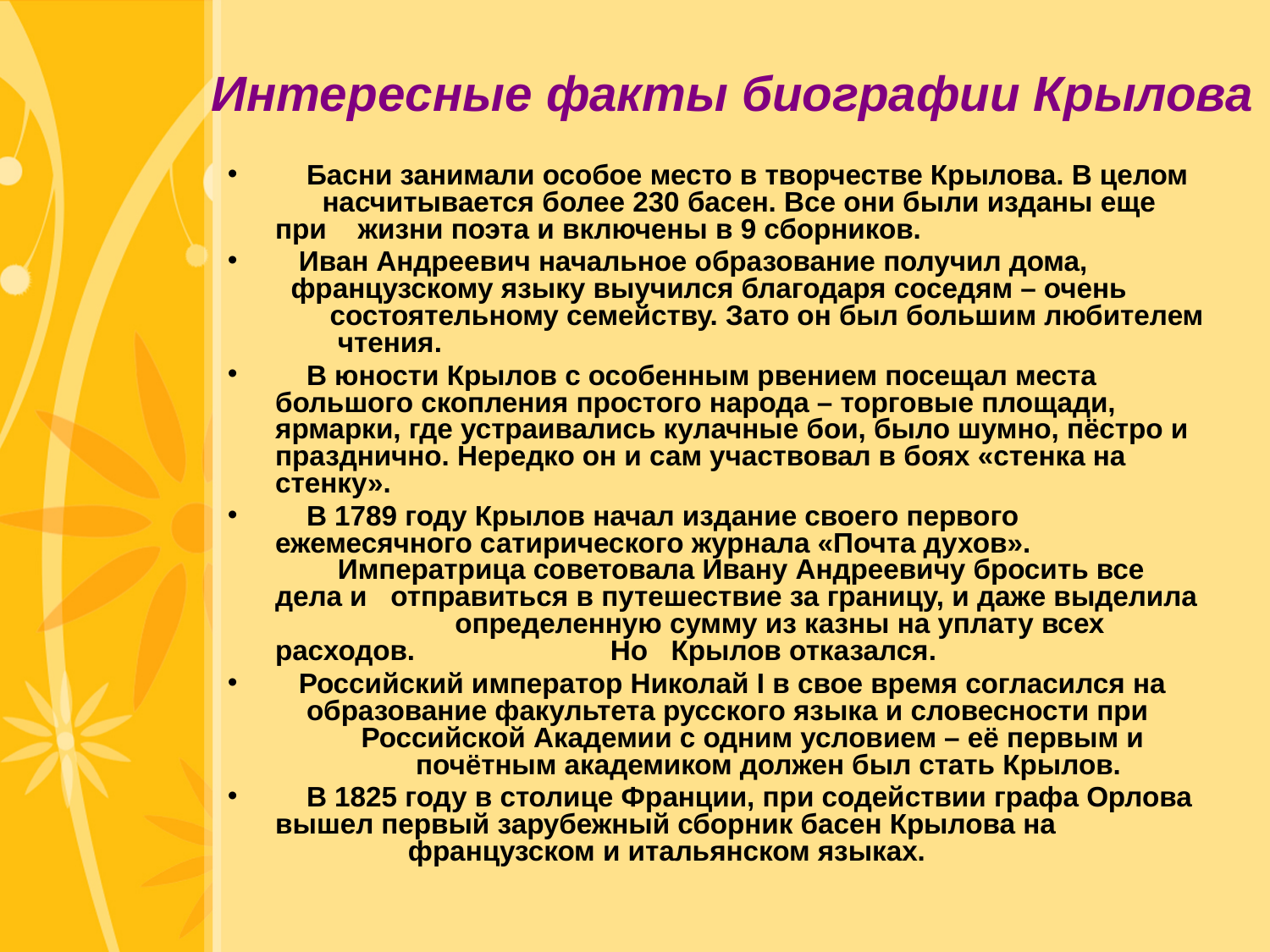

# Интересные факты биографии Крылова

    Басни занимали особое место в творчестве Крылова. В целом         насчитывается более 230 басен. Все они были изданы еще при    жизни поэта и включены в 9 сборников.
   Иван Андреевич начальное образование получил дома,                  французскому языку выучился благодаря соседям – очень                  состоятельному семейству. Зато он был большим любителем         чтения.
    В юности Крылов с особенным рвением посещал места               большого скопления простого народа – торговые площади,          ярмарки, где устраивались кулачные бои, было шумно, пёстро и празднично. Нередко он и сам участвовал в боях «стенка на          стенку».
    В 1789 году Крылов начал издание своего первого                       ежемесячного сатирического журнала «Почта духов».                                Императрица советовала Ивану Андреевичу бросить все дела и   отправиться в путешествие за границу, и даже выделила                         определенную сумму из казны на уплату всех расходов.                         Но   Крылов отказался.
   Российский император Николай I в свое время согласился на          образование факультета русского языка и словесности при                    Российской Академии с одним условием – её первым и                           почётным академиком должен был стать Крылов.
    В 1825 году в столице Франции, при содействии графа Орлова  вышел первый зарубежный сборник басен Крылова на                                     французском и итальянском языках.